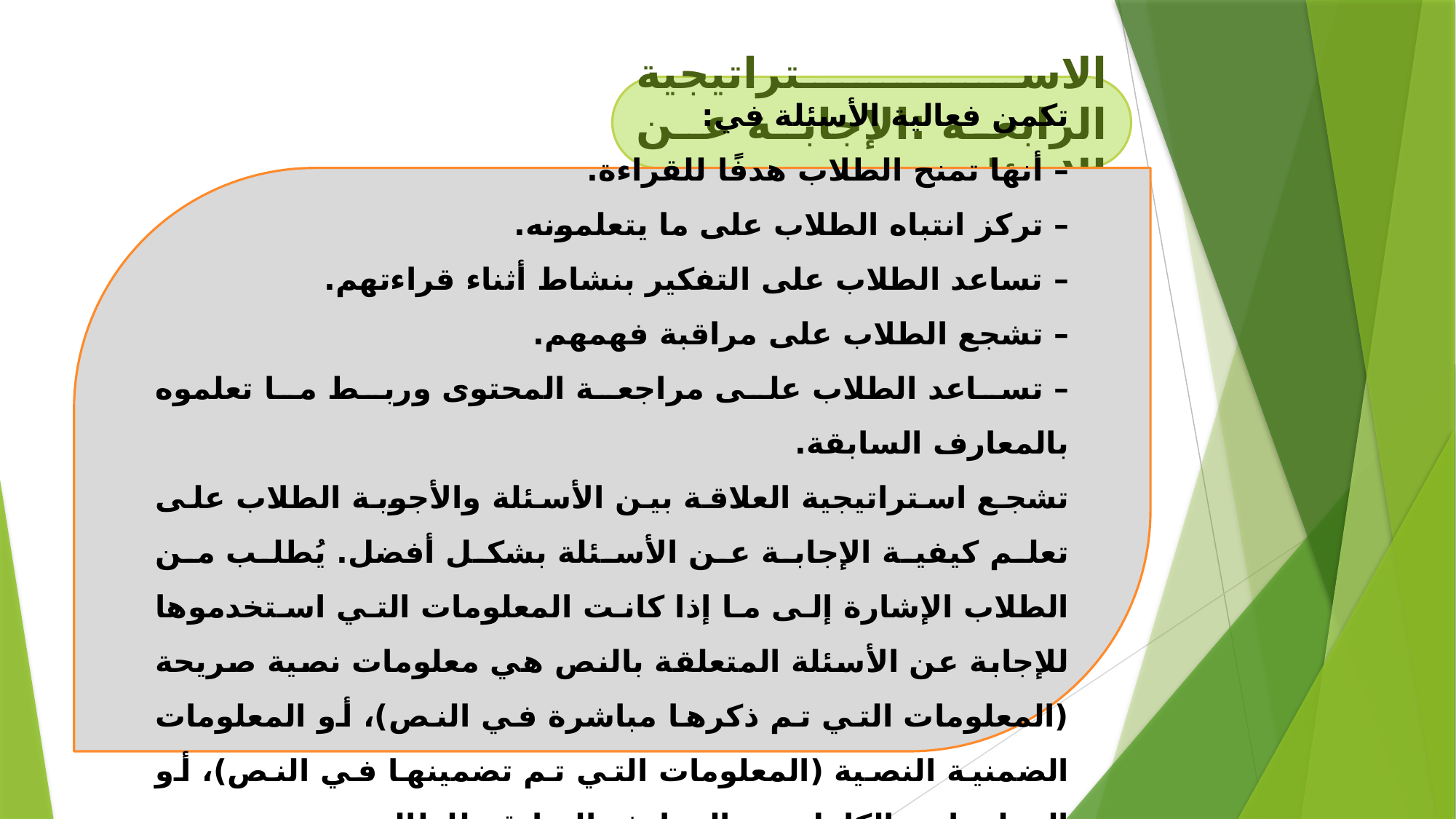

الاستراتيجية الرابعة :الإجابة عن الاسئلة
تكمن فعالية الأسئلة في:
– أنها تمنح الطلاب هدفًا للقراءة.
– تركز انتباه الطلاب على ما يتعلمونه.
– تساعد الطلاب على التفكير بنشاط أثناء قراءتهم.
– تشجع الطلاب على مراقبة فهمهم.
– تساعد الطلاب على مراجعة المحتوى وربط ما تعلموه بالمعارف السابقة.
تشجع استراتيجية العلاقة بين الأسئلة والأجوبة الطلاب على تعلم كيفية الإجابة عن الأسئلة بشكل أفضل. يُطلب من الطلاب الإشارة إلى ما إذا كانت المعلومات التي استخدموها للإجابة عن الأسئلة المتعلقة بالنص هي معلومات نصية صريحة (المعلومات التي تم ذكرها مباشرة في النص)، أو المعلومات الضمنية النصية (المعلومات التي تم تضمينها في النص)، أو المعلومات بالكامل من المعارف السابقة للطالب.